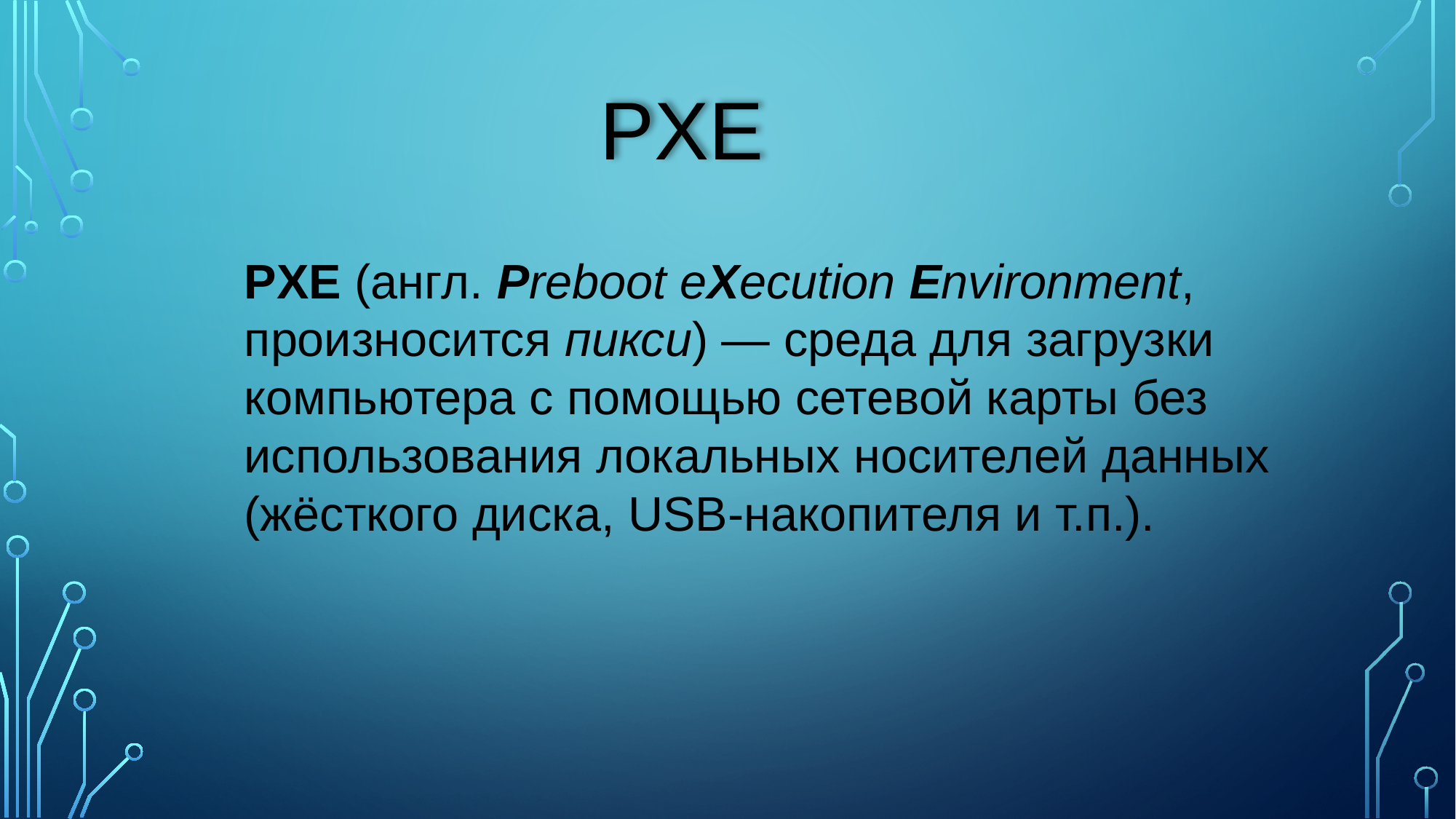

PXE

PXE (англ. Preboot eXecution Environment, произносится пикси) — среда для загрузки компьютера с помощью сетевой карты без использования локальных носителей данных (жёсткого диска, USB-накопителя и т.п.).